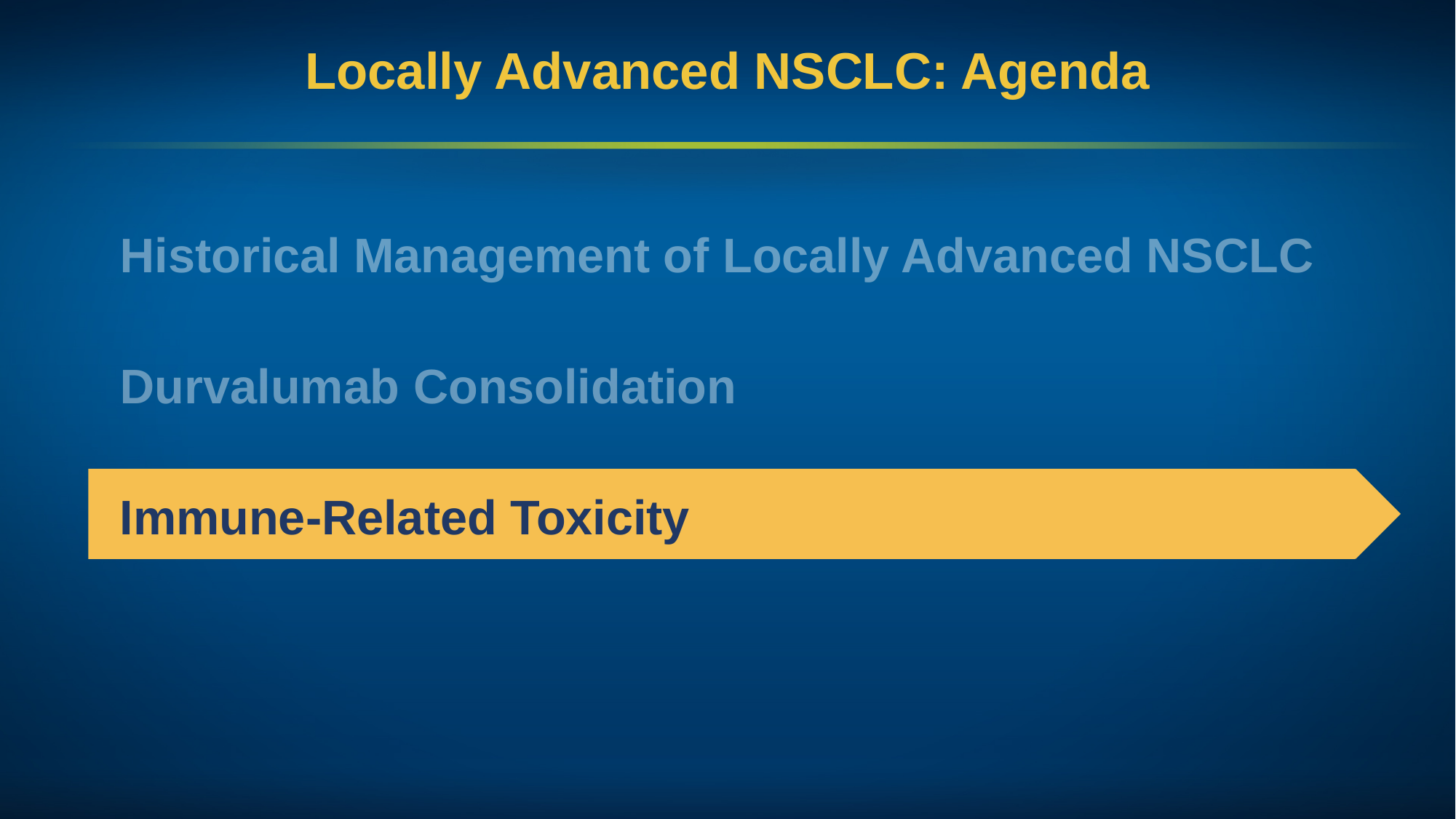

# Locally Advanced NSCLC: Agenda
Historical Management of Locally Advanced NSCLC
Durvalumab Consolidation
Immune-Related Toxicity